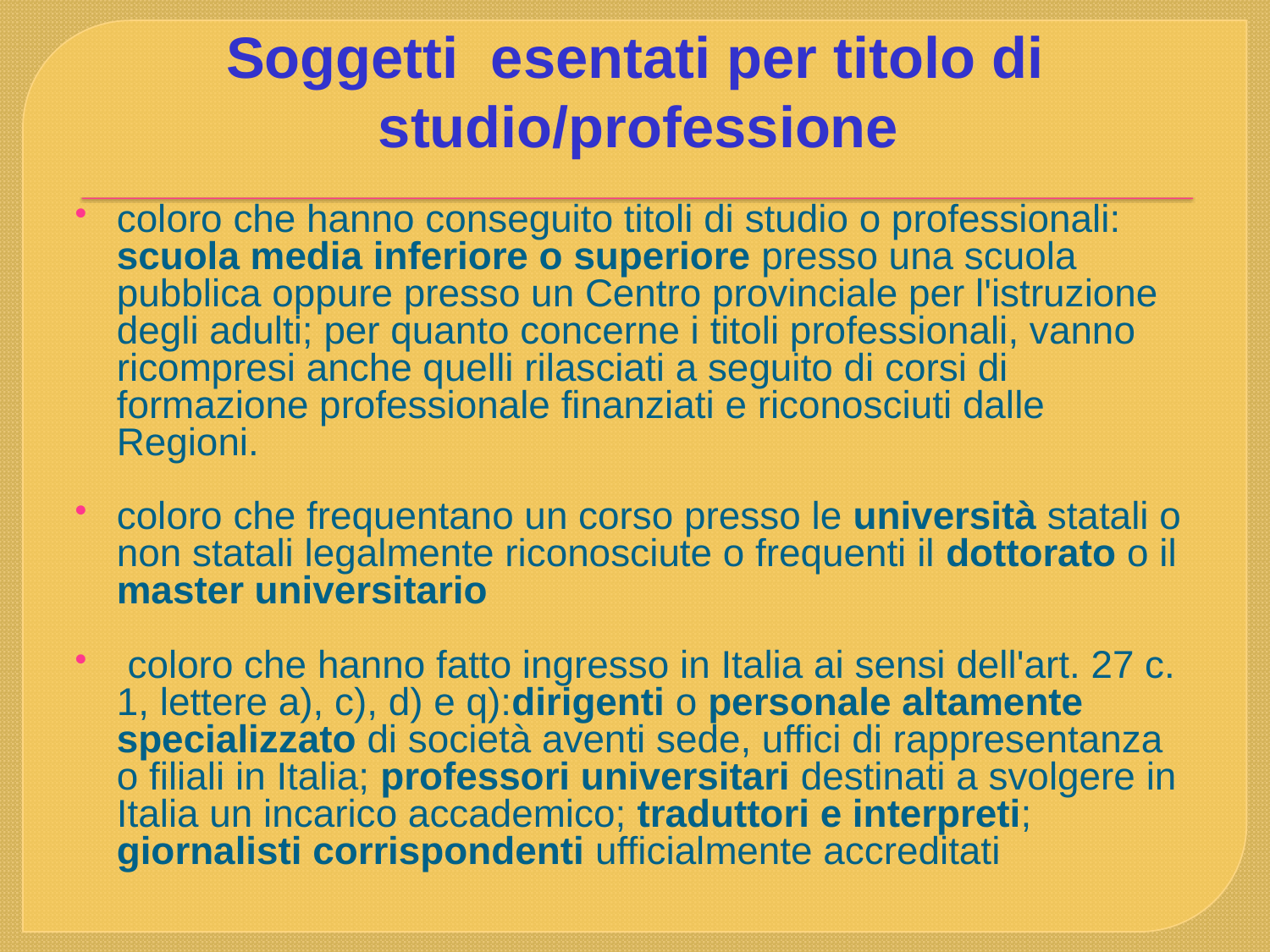

Soggetti  esentati per titolo di studio/professione
coloro che hanno conseguito titoli di studio o professionali: scuola media inferiore o superiore presso una scuola pubblica oppure presso un Centro provinciale per l'istruzione degli adulti; per quanto concerne i titoli professionali, vanno ricompresi anche quelli rilasciati a seguito di corsi di formazione professionale finanziati e riconosciuti dalle Regioni.

coloro che frequentano un corso presso le università statali o non statali legalmente riconosciute o frequenti il dottorato o il master universitario

 coloro che hanno fatto ingresso in Italia ai sensi dell'art. 27 c. 1, lettere a), c), d) e q):dirigenti o personale altamente specializzato di società aventi sede, uffici di rappresentanza o filiali in Italia; professori universitari destinati a svolgere in Italia un incarico accademico; traduttori e interpreti; giornalisti corrispondenti ufficialmente accreditati